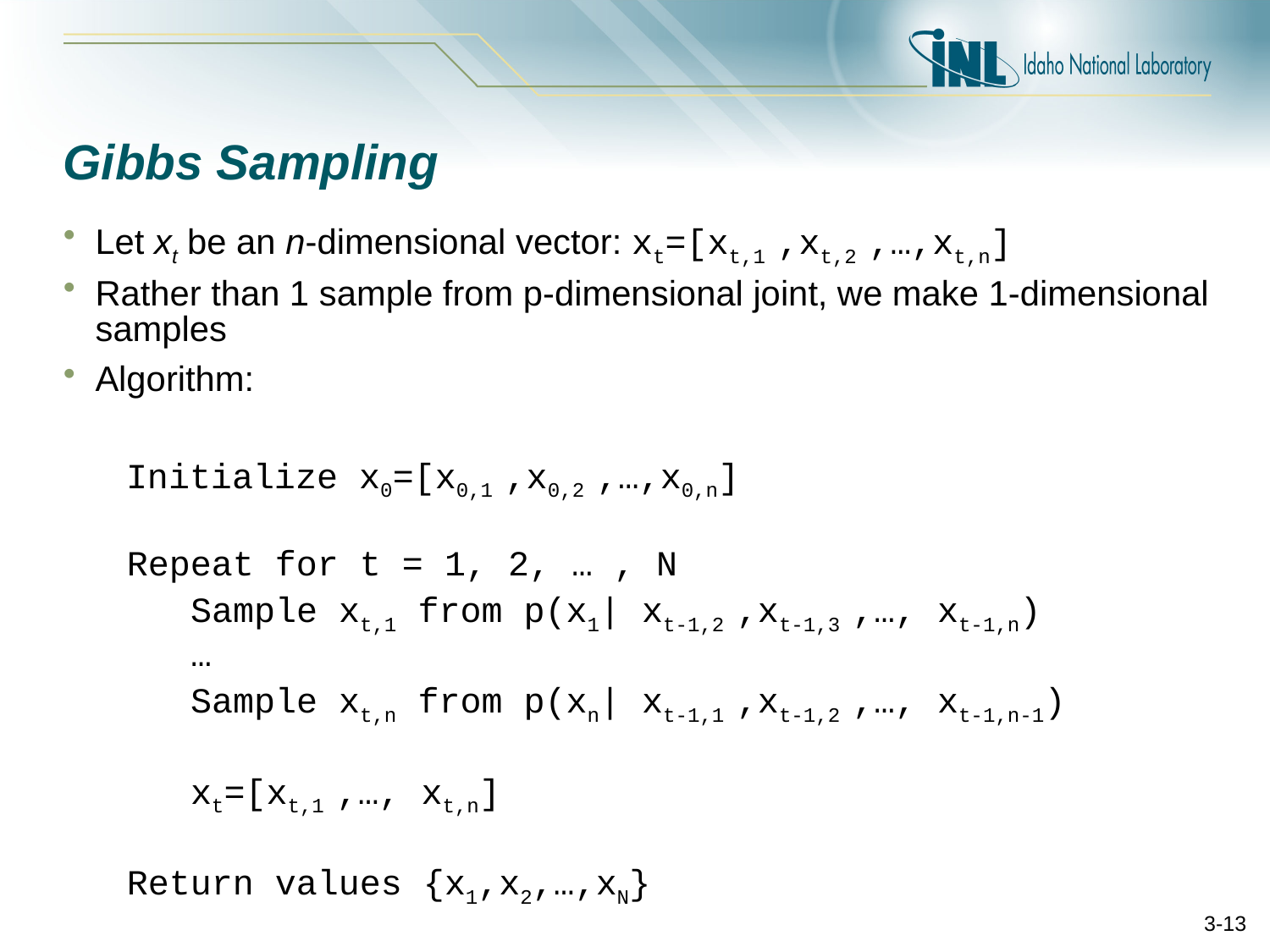

# Gibbs Sampling
Let xt be an n-dimensional vector: xt=[xt,1 ,xt,2 ,…,xt,n]
Rather than 1 sample from p-dimensional joint, we make 1-dimensional samples
Algorithm:

Initialize x0=[x0,1 ,x0,2 ,…,x0,n]

Repeat for t = 1, 2, … , N
Sample xt,1 from p(x1| xt-1,2 ,xt-1,3 ,…, xt-1,n)
…
Sample xt,n from p(xn| xt-1,1 ,xt-1,2 ,…, xt-1,n-1)

xt=[xt,1 ,…, xt,n]

Return values {x1,x2,…,xN}
3-13